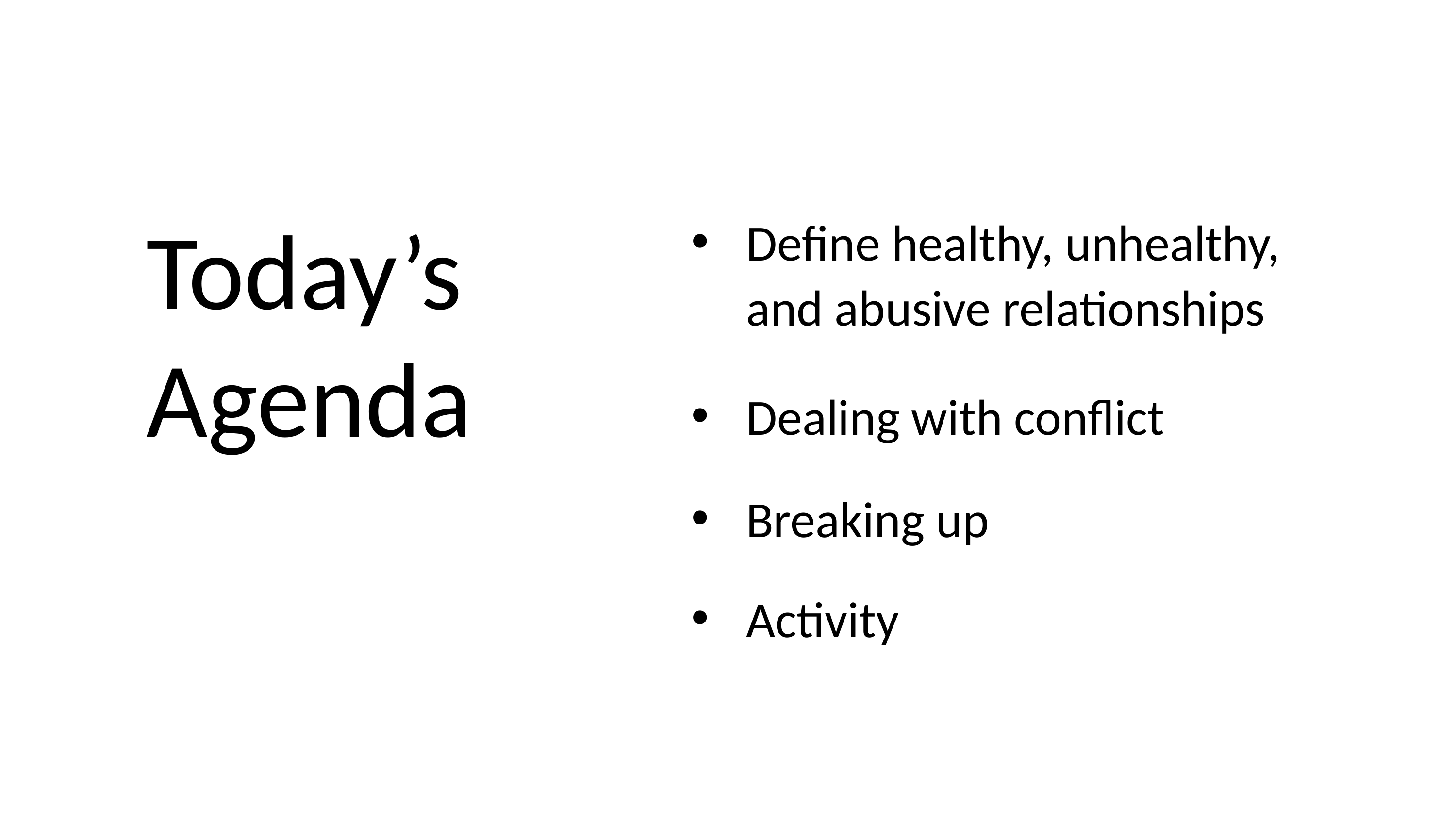

Today’s Agenda
Define healthy, unhealthy, and abusive relationships
Dealing with conflict
Breaking up
Activity